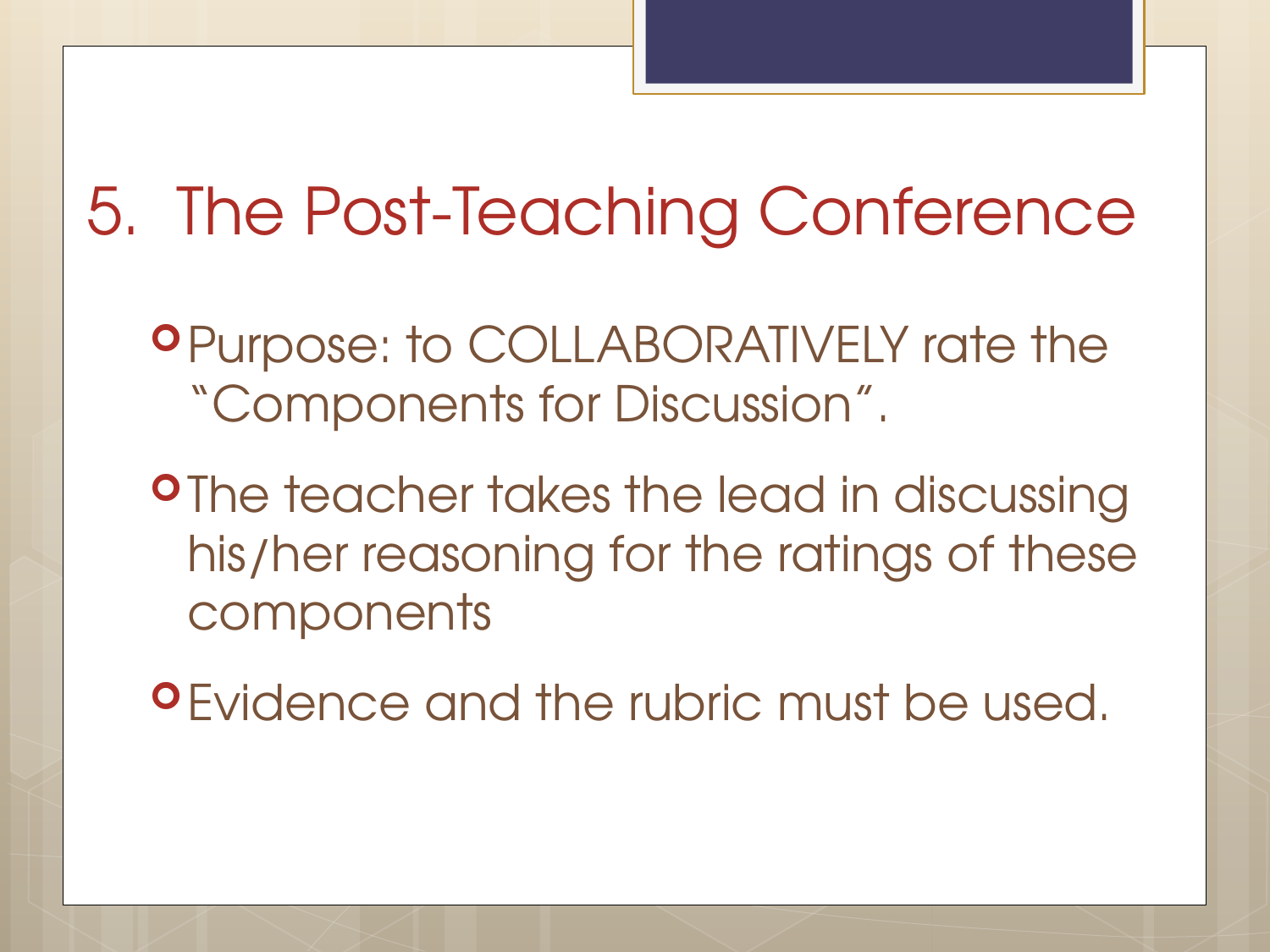

# 5.  The Post-Teaching Conference
Purpose: to COLLABORATIVELY rate the “Components for Discussion”.
The teacher takes the lead in discussing his/her reasoning for the ratings of these components
Evidence and the rubric must be used.